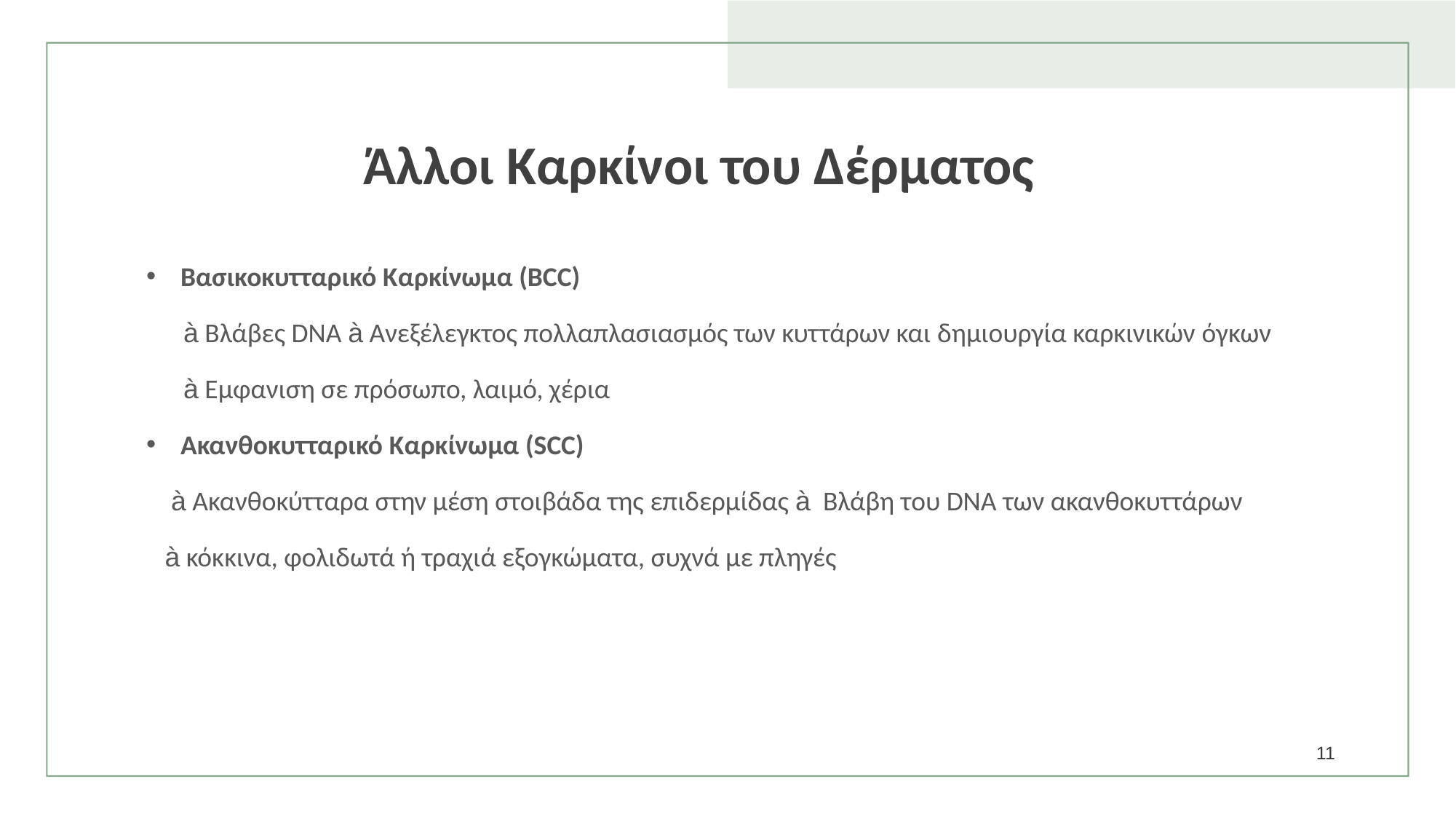

# Άλλοι Καρκίνοι του Δέρματος
Βασικοκυτταρικό Καρκίνωμα (BCC)
      à Βλάβες DNA à Ανεξέλεγκτος πολλαπλασιασμός των κυττάρων και δημιουργία καρκινικών όγκων
      à Εμφανιση σε πρόσωπο, λαιμό, χέρια
Ακανθοκυτταρικό Καρκίνωμα (SCC)
    à Ακανθοκύτταρα στην μέση στοιβάδα της επιδερμίδας à  Βλάβη του DNA των ακανθοκυττάρων
   à κόκκινα, φολιδωτά ή τραχιά εξογκώματα, συχνά με πληγές

11